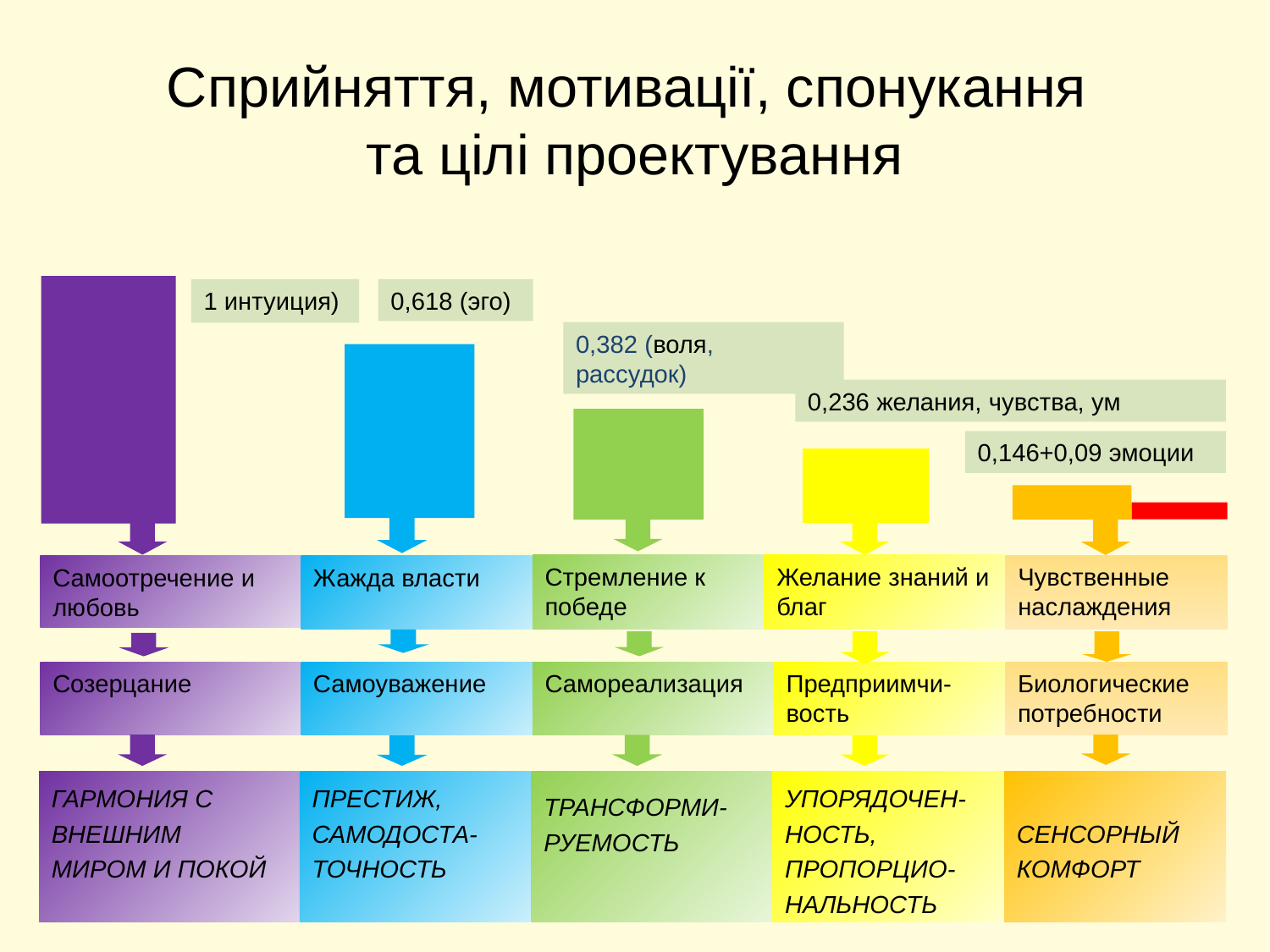

Сприйняття, мотивації, спонукання
та цілі проектування

1 интуиция)
0,618 (эго)
0,382 (воля, рассудок)

0,236 желания, чувства, ум

0,146+0,09 эмоции

Стремление к победе
Желание знаний и благ
Чувственные наслаждения
Самоотречение и любовь
Жажда власти

Созерцание
Самоуважение
Самореализация
Предприимчи-вость
Биологические потребности

ГАРМОНИЯ С ВНЕШНИМ
МИРОМ И ПОКОЙ
ПРЕСТИЖ,
САМОДОСТА-ТОЧНОСТЬ

ТРАНСФОРМИ-РУЕМОСТЬ
УПОРЯДОЧЕН-НОСТЬ, ПРОПОРЦИО-НАЛЬНОСТЬ

СЕНСОРНЫЙ КОМФОРТ